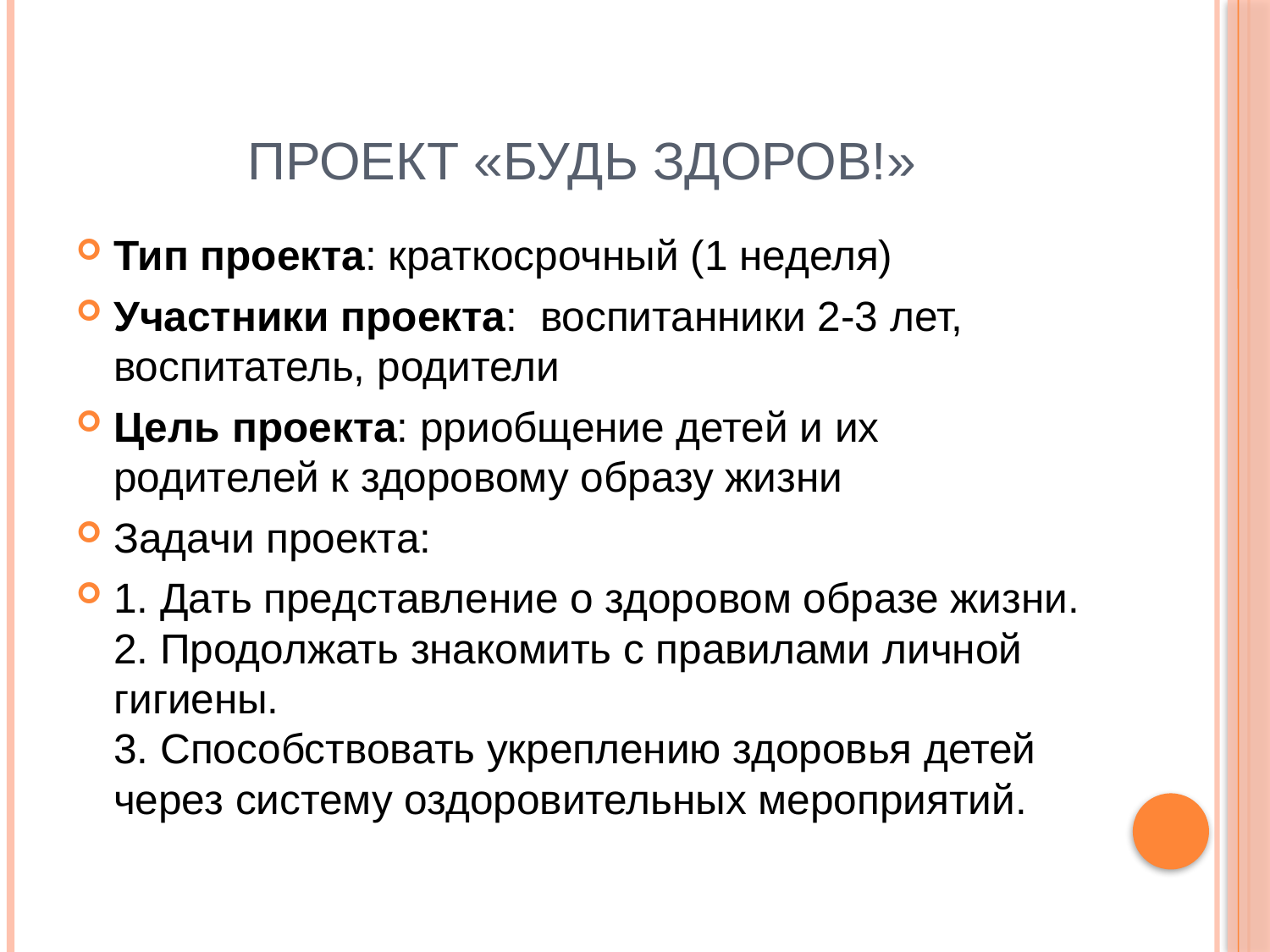

# Проект «Будь здоров!»
Тип проекта: краткосрочный (1 неделя)
Участники проекта:  воспитанники 2-3 лет, воспитатель, родители
Цель проекта: рриобщение детей и их родителей к здоровому образу жизни
Задачи проекта:
1. Дать представление о здоровом образе жизни.
2. Продолжать знакомить с правилами личной гигиены.
3. Способствовать укреплению здоровья детей через систему оздоровительных мероприятий.